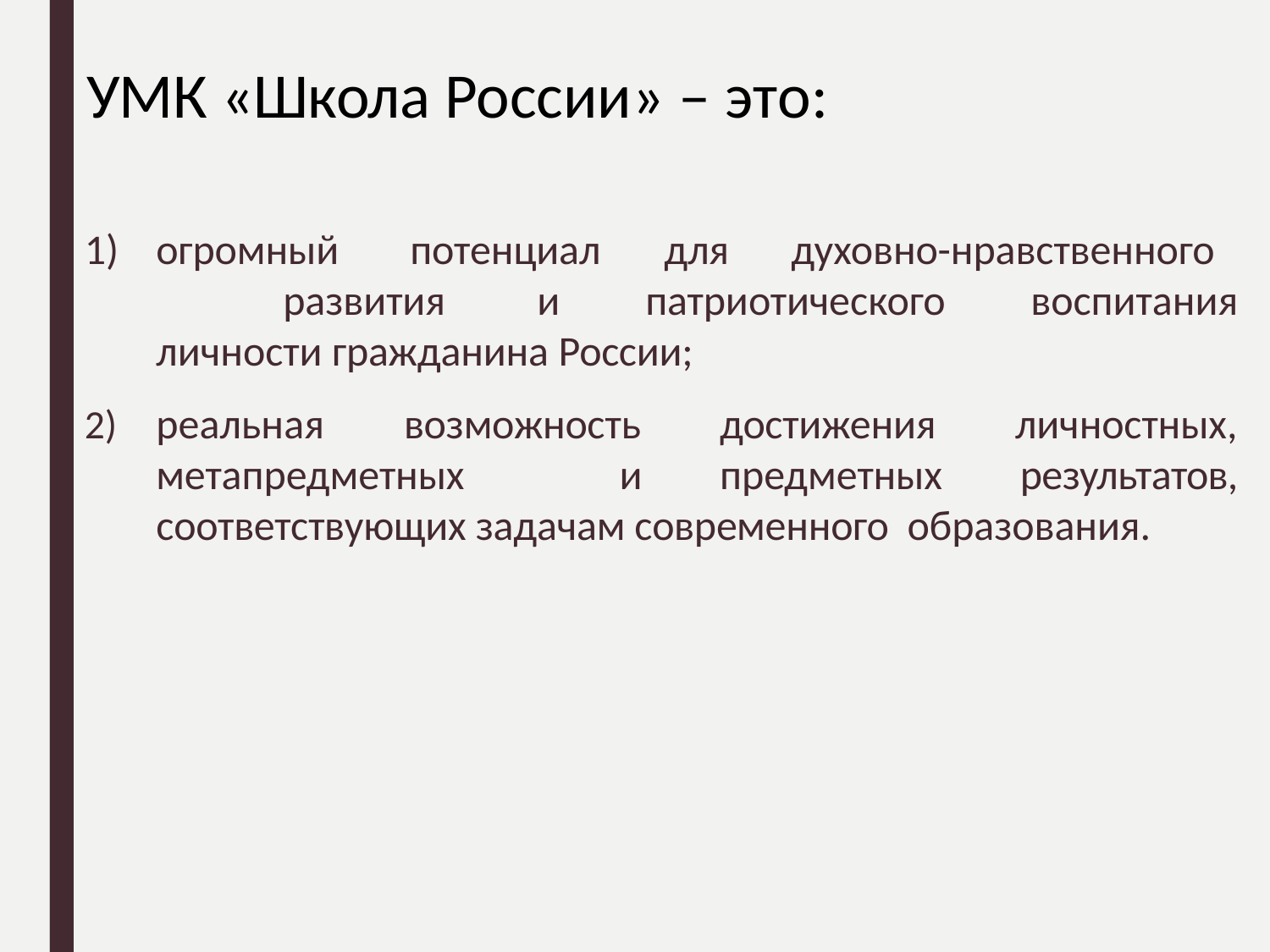

# УМК «Школа России» ‒ это:
огромный	потенциал	для	духовно-нравственного	развития	и патриотического воспитания личности гражданина России;
реальная возможность достижения личностных, метапредметных  и предметных результатов, соответствующих задачам современного  образования.